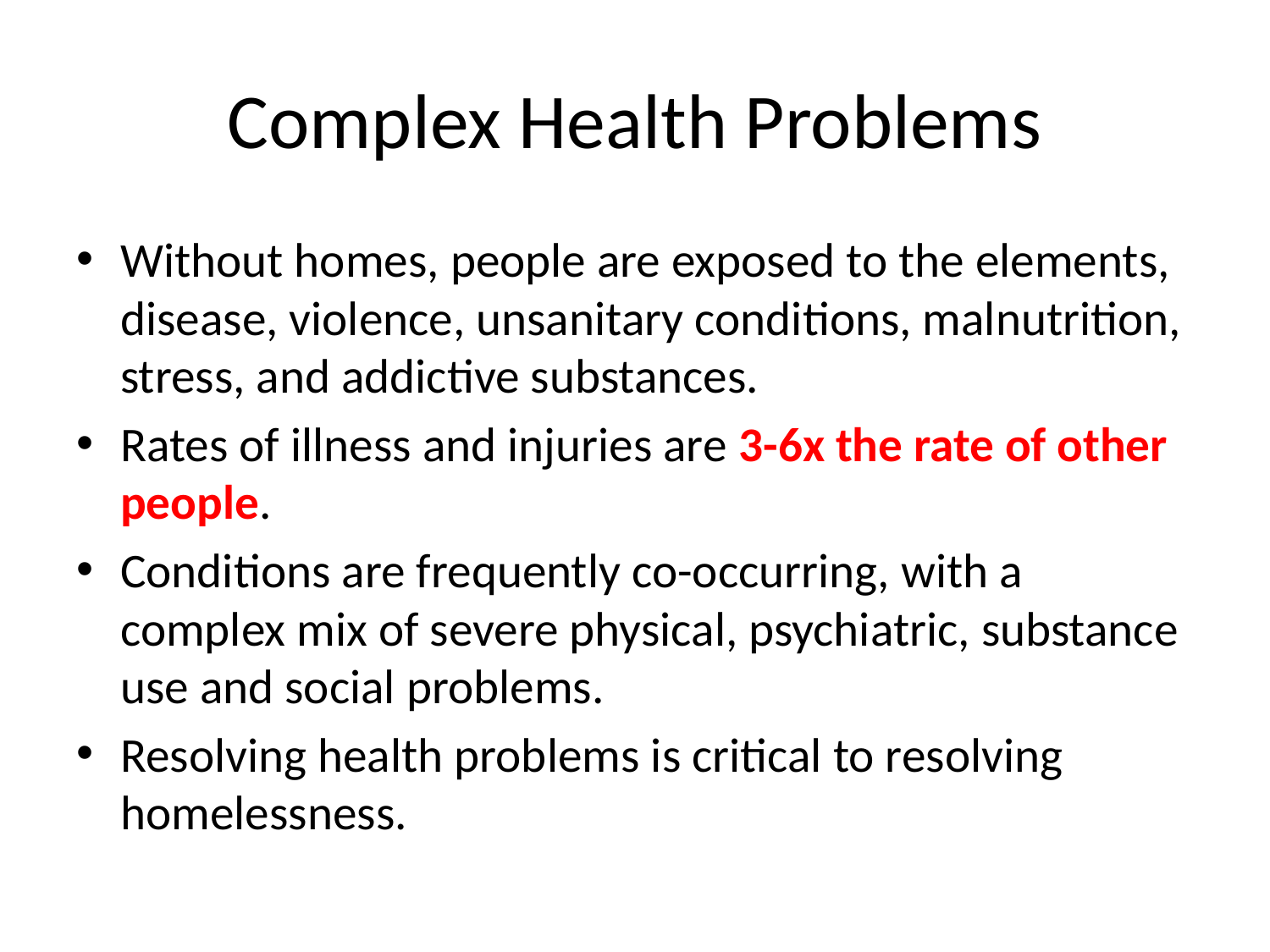

# Complex Health Problems
Without homes, people are exposed to the elements, disease, violence, unsanitary conditions, malnutrition, stress, and addictive substances.
Rates of illness and injuries are 3-6x the rate of other people.
Conditions are frequently co-occurring, with a complex mix of severe physical, psychiatric, substance use and social problems.
Resolving health problems is critical to resolving homelessness.